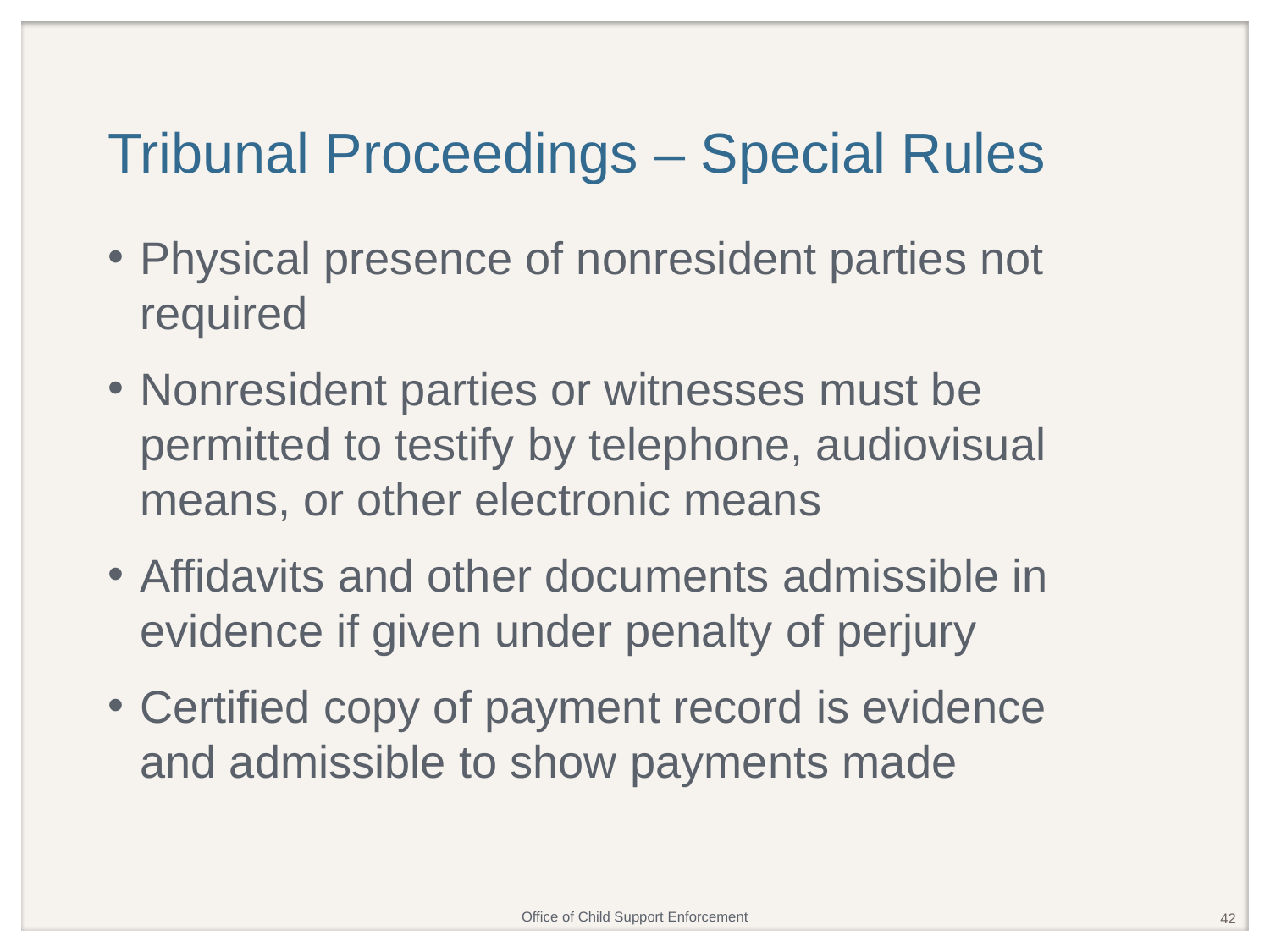

# Tribunal Proceedings – Special Rules
Physical presence of nonresident parties not required
Nonresident parties or witnesses must be permitted to testify by telephone, audiovisual means, or other electronic means
Affidavits and other documents admissible in evidence if given under penalty of perjury
Certified copy of payment record is evidence and admissible to show payments made

42